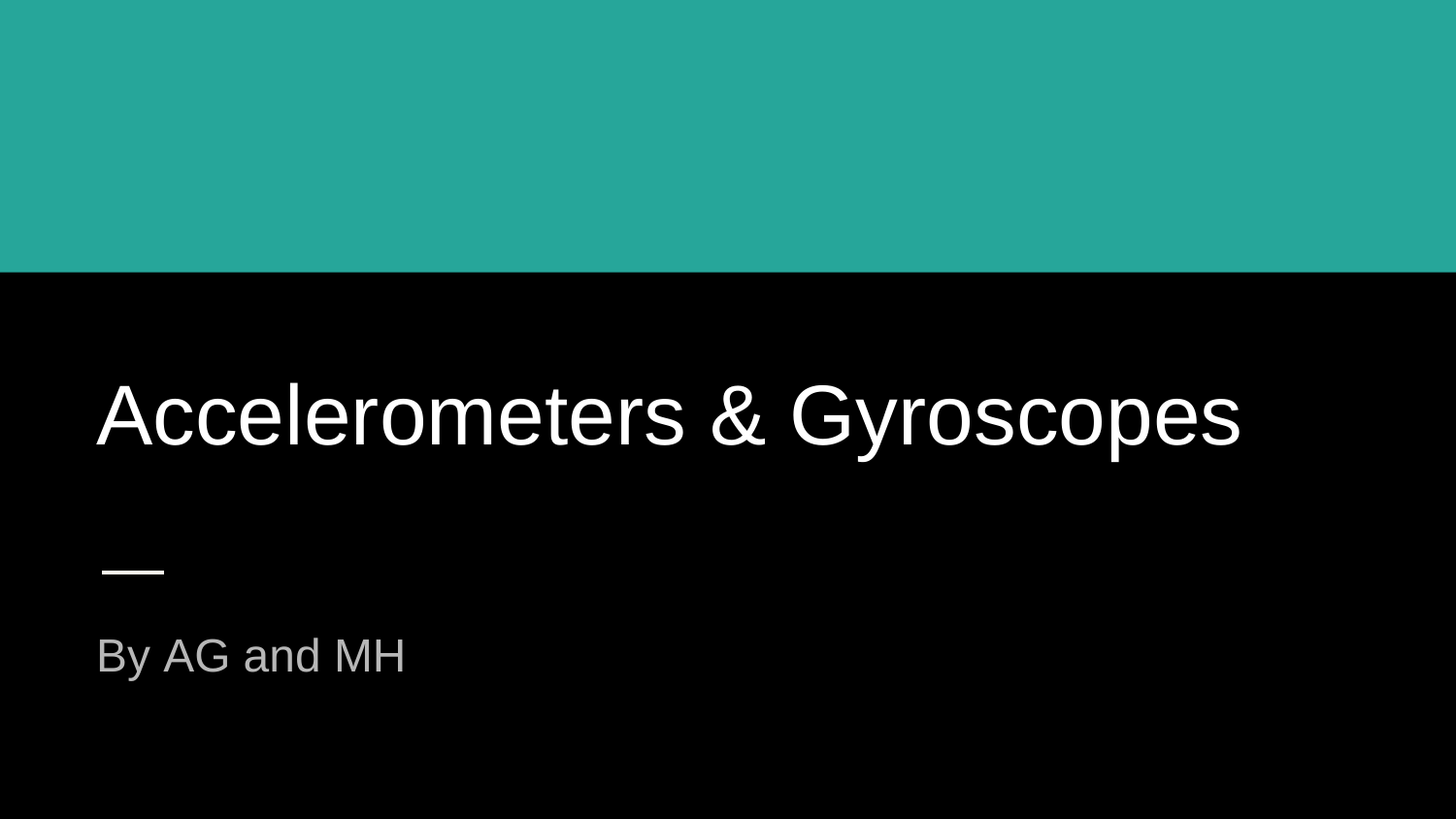

# Accelerometers & Gyroscopes
By AG and MH